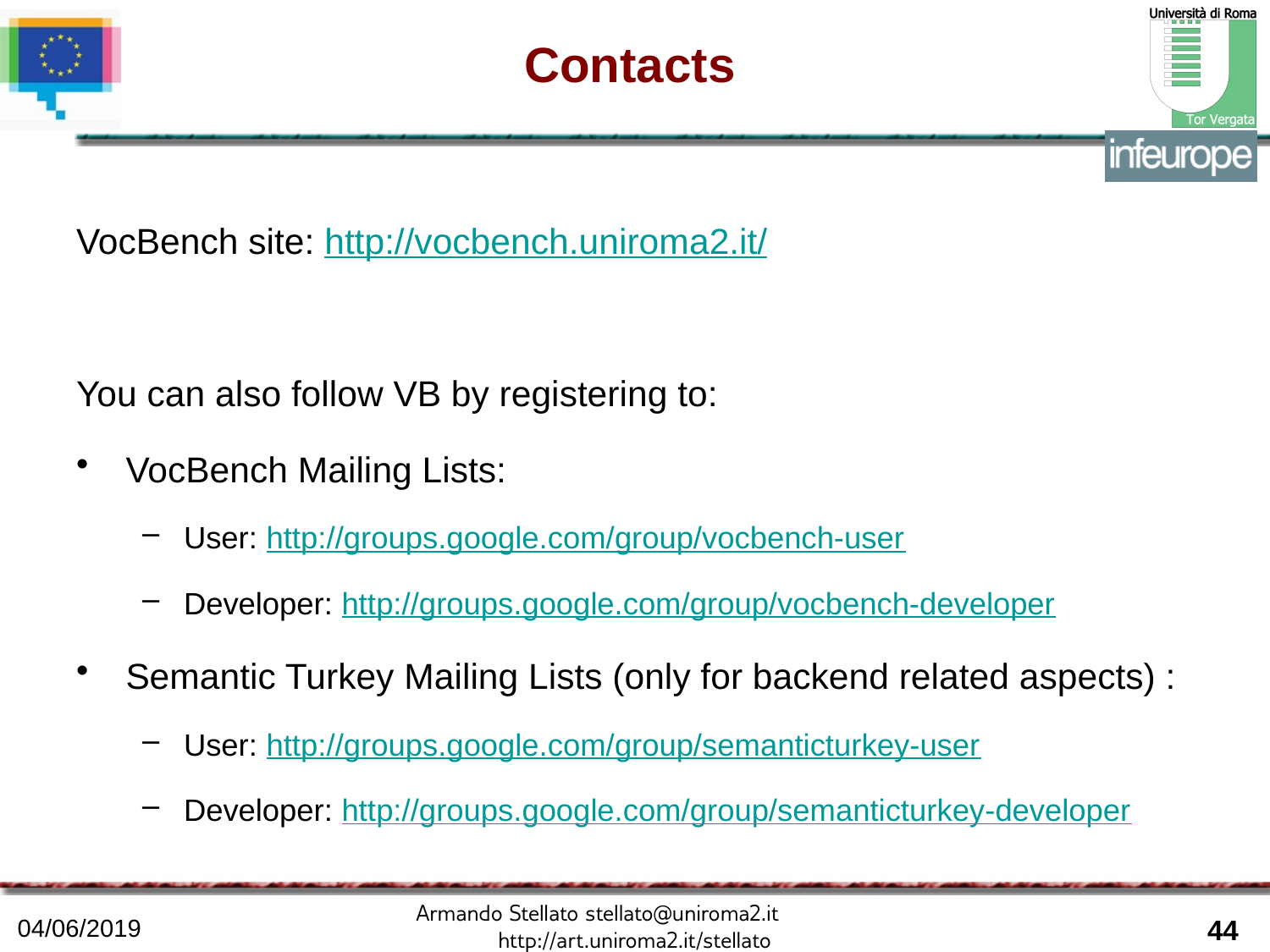

# Contacts
VocBench site: http://vocbench.uniroma2.it/

You can also follow VB by registering to:
VocBench Mailing Lists:
User: http://groups.google.com/group/vocbench-user
Developer: http://groups.google.com/group/vocbench-developer
Semantic Turkey Mailing Lists (only for backend related aspects) :
User: http://groups.google.com/group/semanticturkey-user
Developer: http://groups.google.com/group/semanticturkey-developer

Armando Stellato stellato@uniroma2.it            http://art.uniroma2.it/stellato
04/06/2019
44